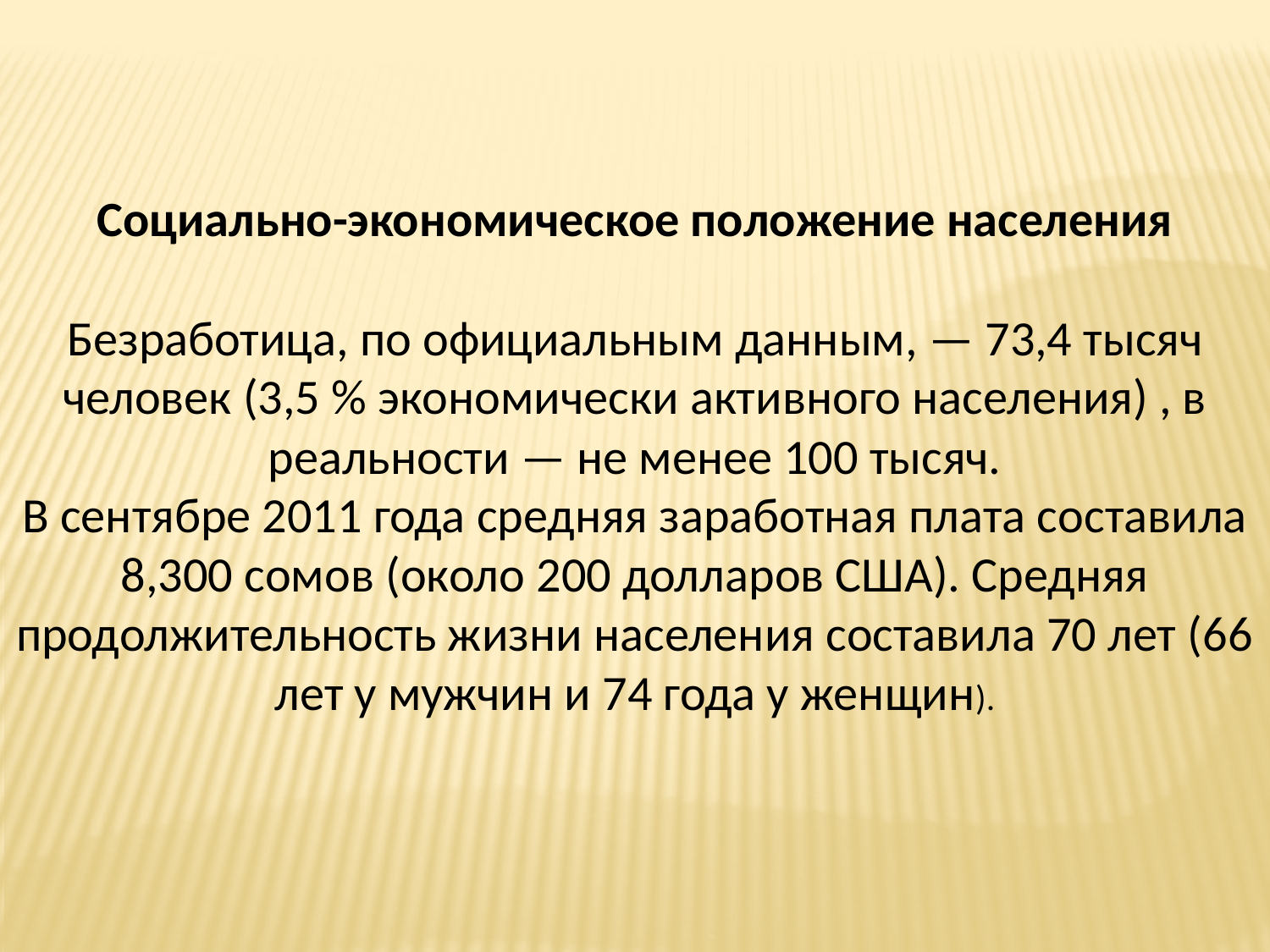

Социально-экономическое положение населения

Безработица, по официальным данным, — 73,4 тысяч человек (3,5 % экономически активного населения) , в реальности — не менее 100 тысяч.
В сентябре 2011 года средняя заработная плата составила 8,300 сомов (около 200 долларов США). Средняя продолжительность жизни населения составила 70 лет (66 лет у мужчин и 74 года у женщин).